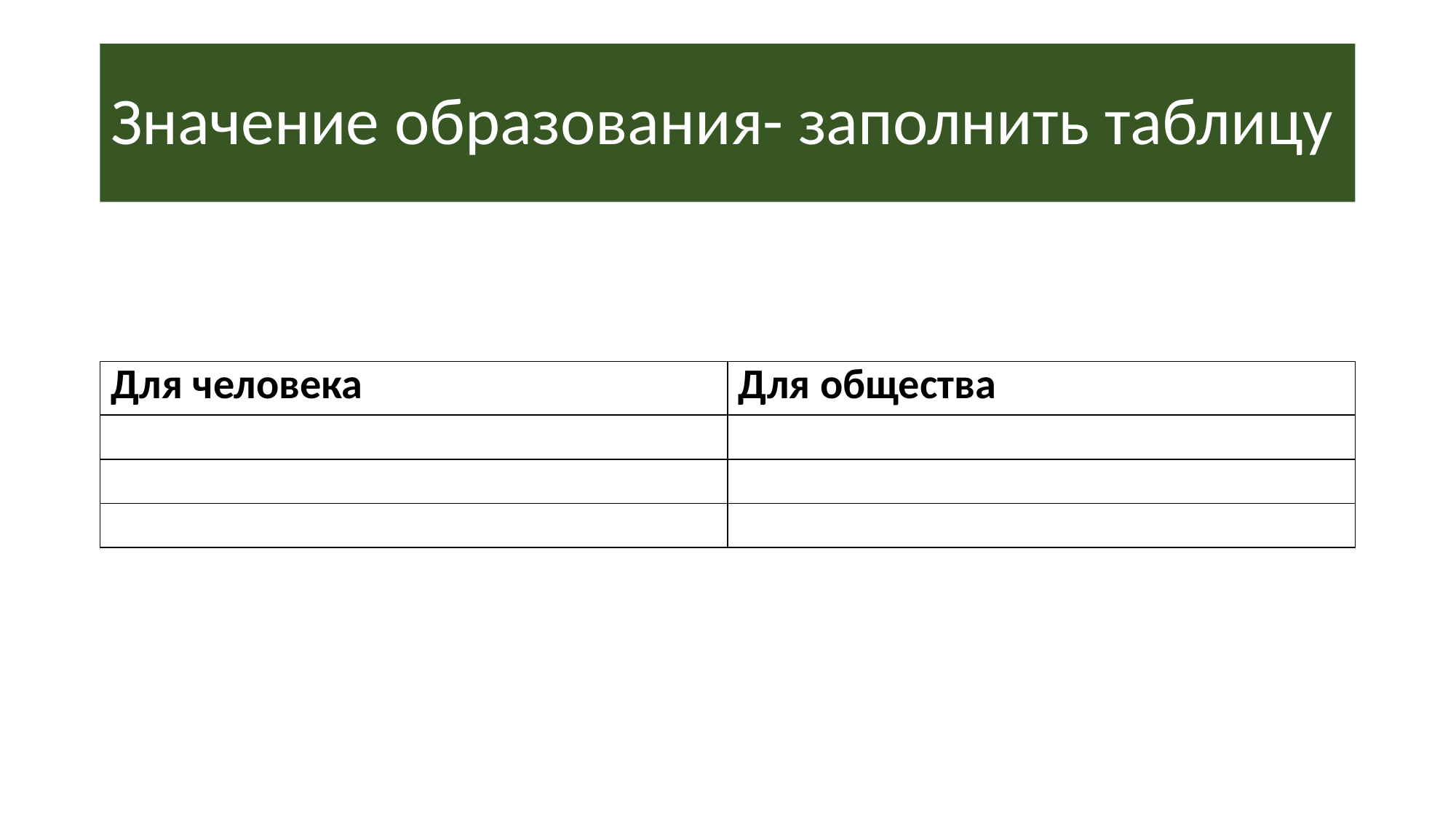

# Значение образования- заполнить таблицу
| Для человека | Для общества |
| --- | --- |
|  |  |
|  |  |
|  |  |